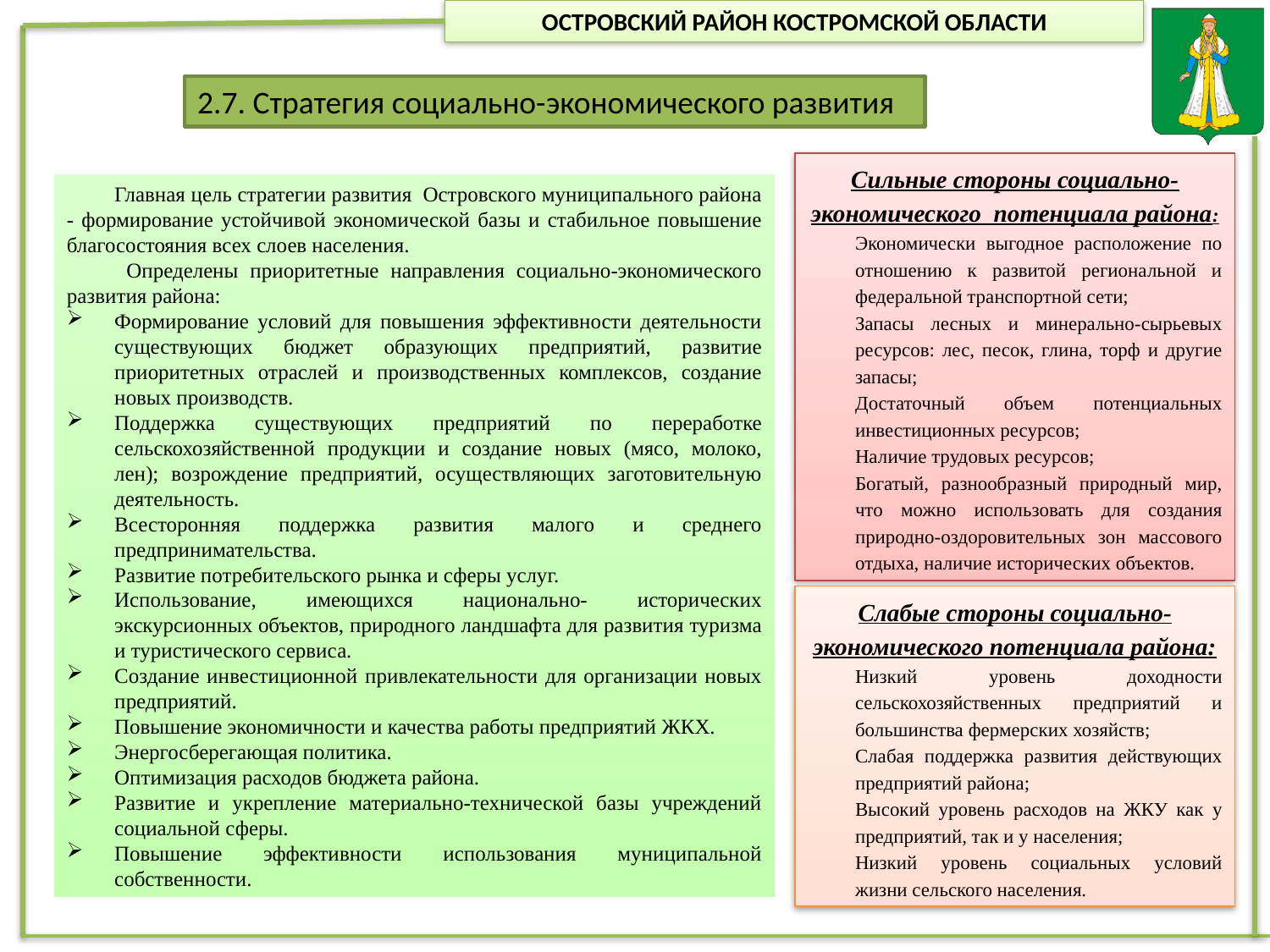

2.7. Стратегия социально-экономического развития
Сильные стороны социально-экономического  потенциала района:
Экономически выгодное расположение по отношению к развитой региональной и федеральной транспортной сети;
Запасы лесных и минерально-сырьевых ресурсов: лес, песок, глина, торф и другие запасы;
Достаточный объем потенциальных инвестиционных ресурсов;
Наличие трудовых ресурсов;
Богатый, разнообразный природный мир, что можно использовать для создания природно-оздоровительных зон массового отдыха, наличие исторических объектов.
Главная цель стратегии развития  Островского муниципального района - формирование устойчивой экономической базы и стабильное повышение благосостояния всех слоев населения.
 Определены приоритетные направления социально-экономического развития района:
Формирование условий для повышения эффективности деятельности существующих бюджет образующих предприятий, развитие приоритетных отраслей и производственных комплексов, создание новых производств.
Поддержка существующих предприятий по переработке сельскохозяйственной продукции и создание новых (мясо, молоко, лен); возрождение предприятий, осуществляющих заготовительную деятельность.
Всесторонняя поддержка развития малого и среднего предпринимательства.
Развитие потребительского рынка и сферы услуг.
Использование, имеющихся национально- исторических экскурсионных объектов, природного ландшафта для развития туризма и туристического сервиса.
Создание инвестиционной привлекательности для организации новых предприятий.
Повышение экономичности и качества работы предприятий ЖКХ.
Энергосберегающая политика.
Оптимизация расходов бюджета района.
Развитие и укрепление материально-технической базы учреждений социальной сферы.
Повышение эффективности использования муниципальной собственности.
Слабые стороны социально-экономического потенциала района:
Низкий уровень доходности сельскохозяйственных предприятий и большинства фермерских хозяйств;
Слабая поддержка развития действующих предприятий района;
Высокий уровень расходов на ЖКУ как у предприятий, так и у населения;
Низкий уровень социальных условий жизни сельского населения.